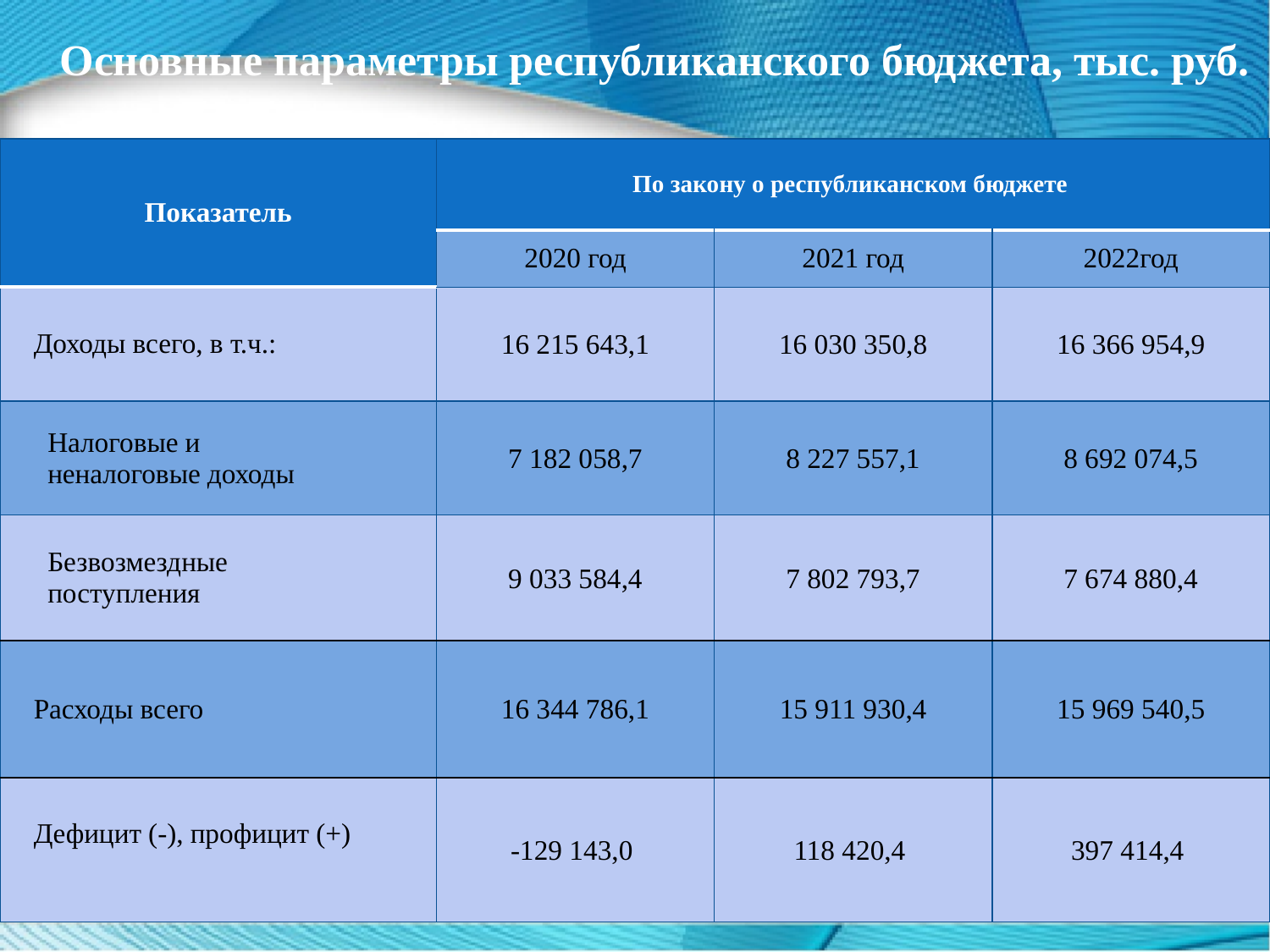

Основные параметры республиканского бюджета, тыс. руб.
| Показатель | По закону о республиканском бюджете |  |  |
| --- | --- | --- | --- |
|  | 2020 год | 2021 год | 2022год |
| Доходы всего, в т.ч.: | 16 215 643,1 | 16 030 350,8 | 16 366 954,9 |
| Налоговые и неналоговые доходы | 7 182 058,7 | 8 227 557,1 | 8 692 074,5 |
| Безвозмездные поступления | 9 033 584,4 | 7 802 793,7 | 7 674 880,4 |
| Расходы всего | 16 344 786,1 | 15 911 930,4 | 15 969 540,5 |
| Дефицит (-), профицит (+) | -129 143,0 | 118 420,4 | 397 414,4 |